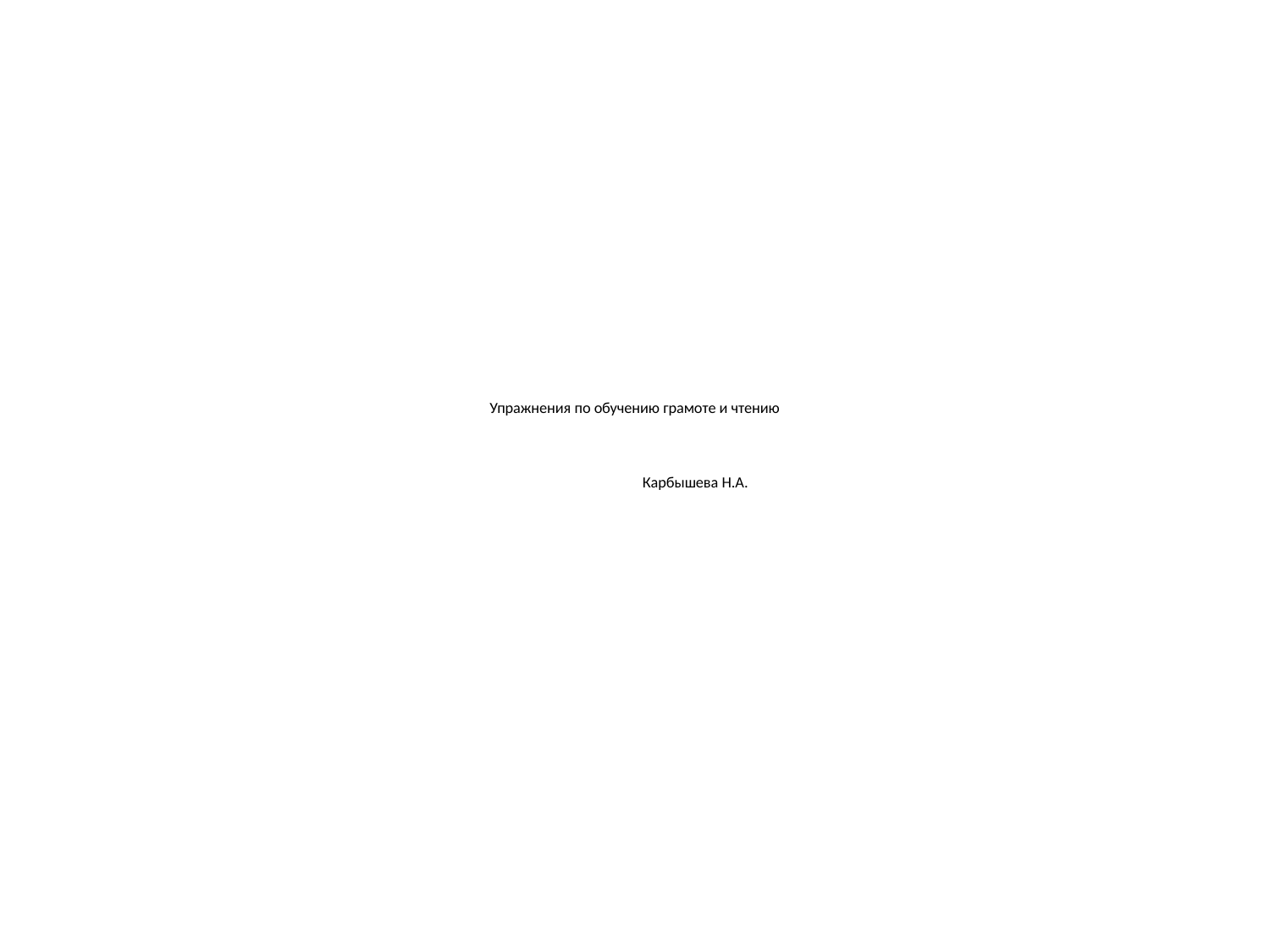

# Упражнения по обучению грамоте и чтению Карбышева Н.А.